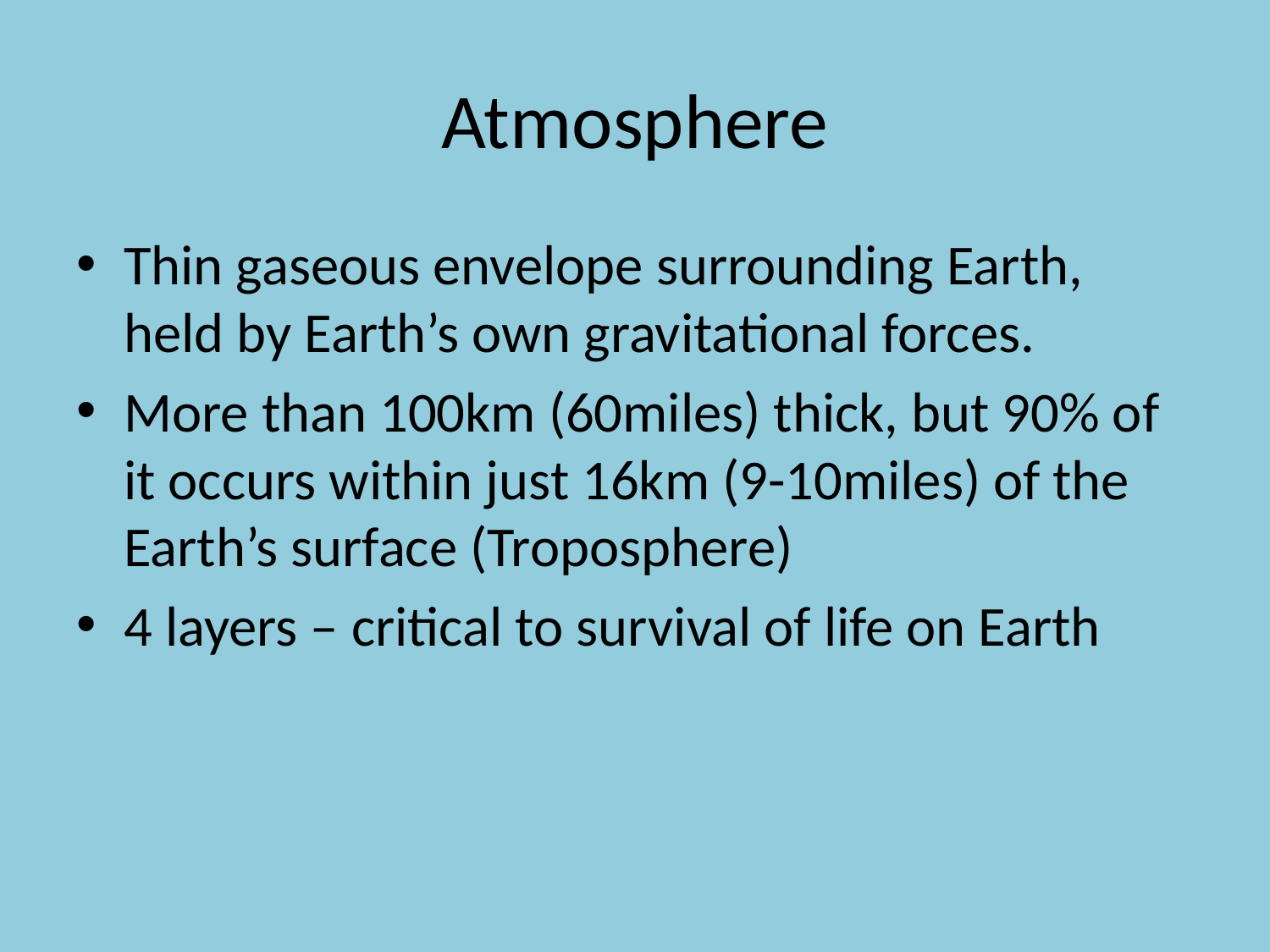

# Atmosphere
Thin gaseous envelope surrounding Earth, held by Earth’s own gravitational forces.
More than 100km (60miles) thick, but 90% of it occurs within just 16km (9-10miles) of the Earth’s surface (Troposphere)
4 layers – critical to survival of life on Earth